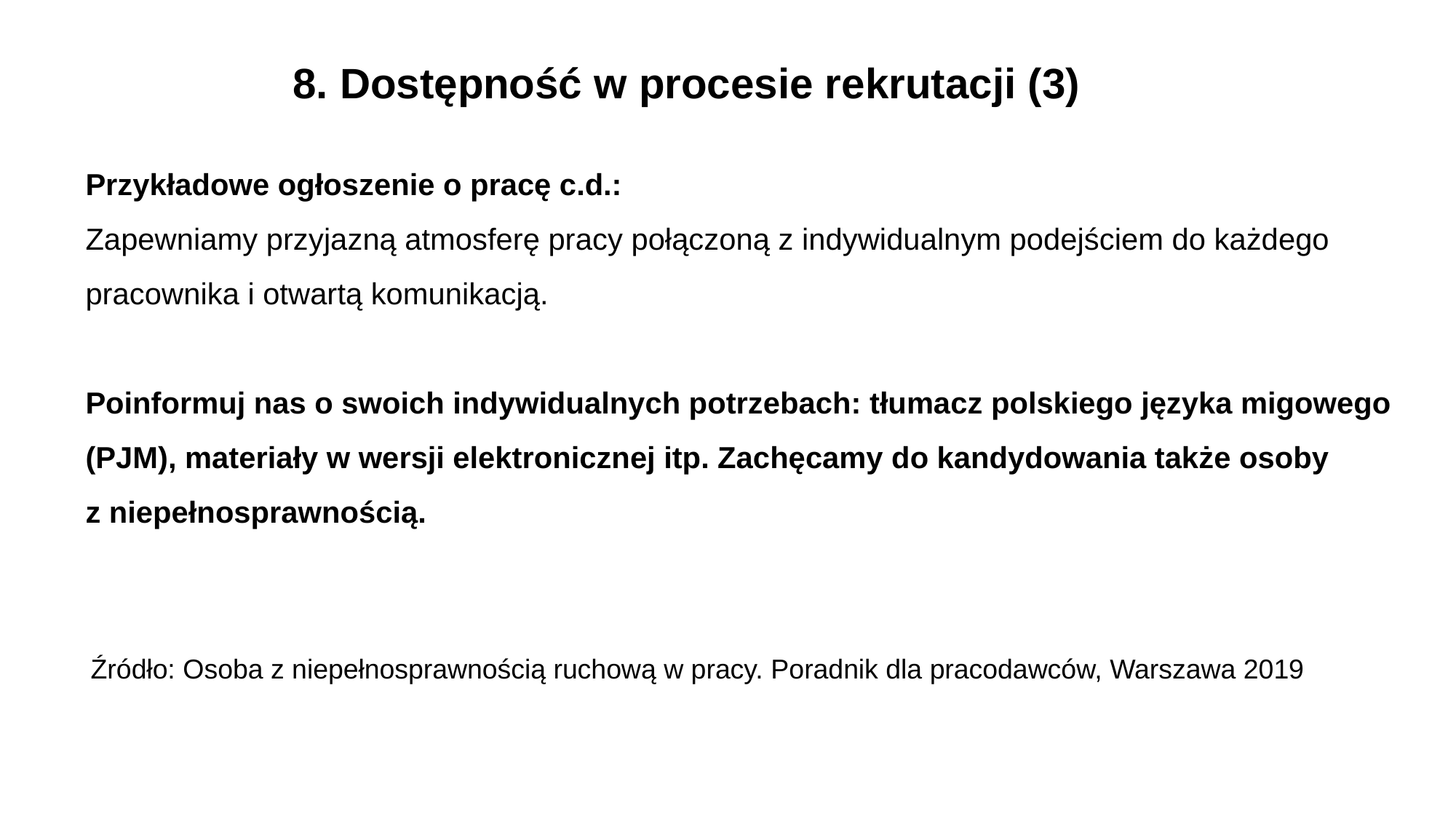

8. Dostępność w procesie rekrutacji (3)
Przykładowe ogłoszenie o pracę c.d.:
Zapewniamy przyjazną atmosferę pracy połączoną z indywidualnym podejściem do każdego
pracownika i otwartą komunikacją.

Poinformuj nas o swoich indywidualnych potrzebach: tłumacz polskiego języka migowego (PJM), materiały w wersji elektronicznej itp. Zachęcamy do kandydowania także osoby
z niepełnosprawnością.
Źródło: Osoba z niepełnosprawnością ruchową w pracy. Poradnik dla pracodawców, Warszawa 2019